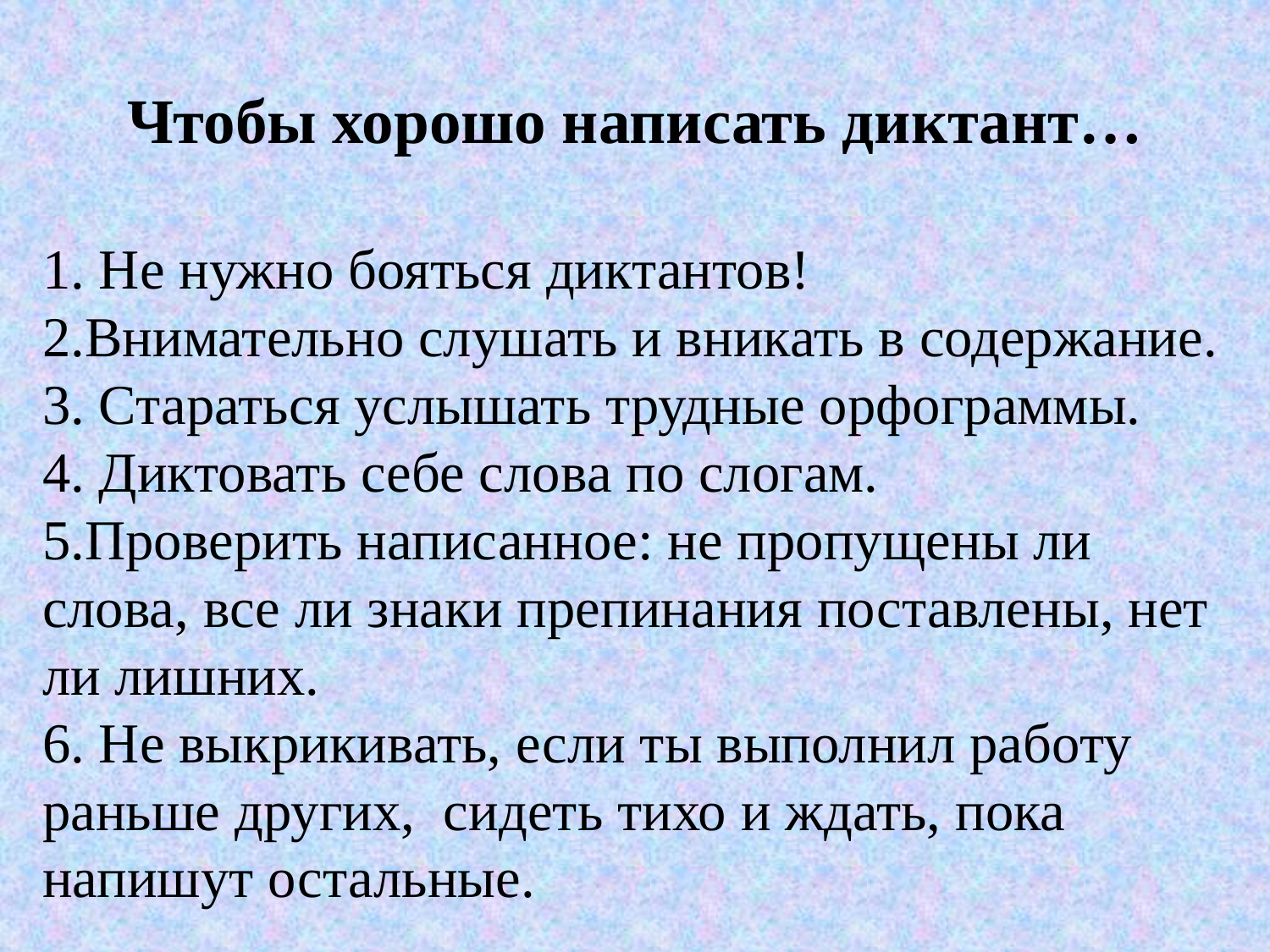

Чтобы хорошо написать диктант…

1. Не нужно бояться диктантов!
2.Внимательно слушать и вникать в содержание.
3. Стараться услышать трудные орфограммы.
4. Диктовать себе слова по слогам.
5.Проверить написанное: не пропущены ли слова, все ли знаки препинания поставлены, нет ли лишних.
6. Не выкрикивать, если ты выполнил работу  раньше других,  сидеть тихо и ждать, пока напишут остальные.